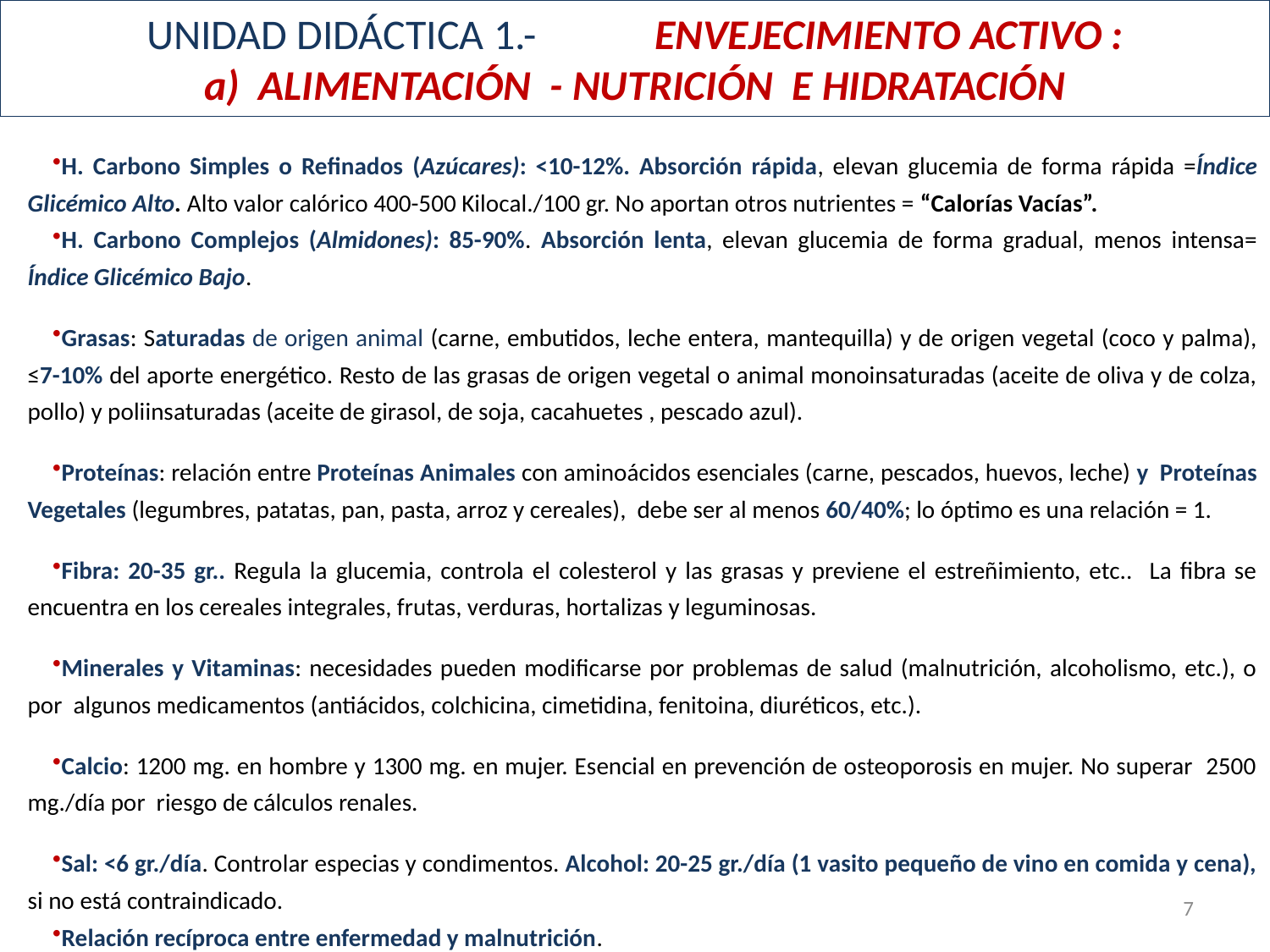

# UNIDAD DIDÁCTICA 1.- 	ENVEJECIMIENTO ACTIVO : a)  ALIMENTACIÓN  - NUTRICIÓN  E HIDRATACIÓN
H. Carbono Simples o Refinados (Azúcares): <10-12%. Absorción rápida, elevan glucemia de forma rápida =Índice Glicémico Alto. Alto valor calórico 400-500 Kilocal./100 gr. No aportan otros nutrientes = “Calorías Vacías”.
H. Carbono Complejos (Almidones): 85-90%. Absorción lenta, elevan glucemia de forma gradual, menos intensa= Índice Glicémico Bajo.

Grasas: Saturadas de origen animal (carne, embutidos, leche entera, mantequilla) y de origen vegetal (coco y palma), ≤7-10% del aporte energético. Resto de las grasas de origen vegetal o animal monoinsaturadas (aceite de oliva y de colza, pollo) y poliinsaturadas (aceite de girasol, de soja, cacahuetes , pescado azul).

Proteínas: relación entre Proteínas Animales con aminoácidos esenciales (carne, pescados, huevos, leche) y  Proteínas Vegetales (legumbres, patatas, pan, pasta, arroz y cereales),  debe ser al menos 60/40%; lo óptimo es una relación = 1.

Fibra: 20-35 gr.. Regula la glucemia, controla el colesterol y las grasas y previene el estreñimiento, etc..  La fibra se encuentra en los cereales integrales, frutas, verduras, hortalizas y leguminosas.

Minerales y Vitaminas: necesidades pueden modificarse por problemas de salud (malnutrición, alcoholismo, etc.), o por  algunos medicamentos (antiácidos, colchicina, cimetidina, fenitoina, diuréticos, etc.).

Calcio: 1200 mg. en hombre y 1300 mg. en mujer. Esencial en prevención de osteoporosis en mujer. No superar  2500 mg./día por  riesgo de cálculos renales.

Sal: <6 gr./día. Controlar especias y condimentos. Alcohol: 20-25 gr./día (1 vasito pequeño de vino en comida y cena), si no está contraindicado.
Relación recíproca entre enfermedad y malnutrición.

7